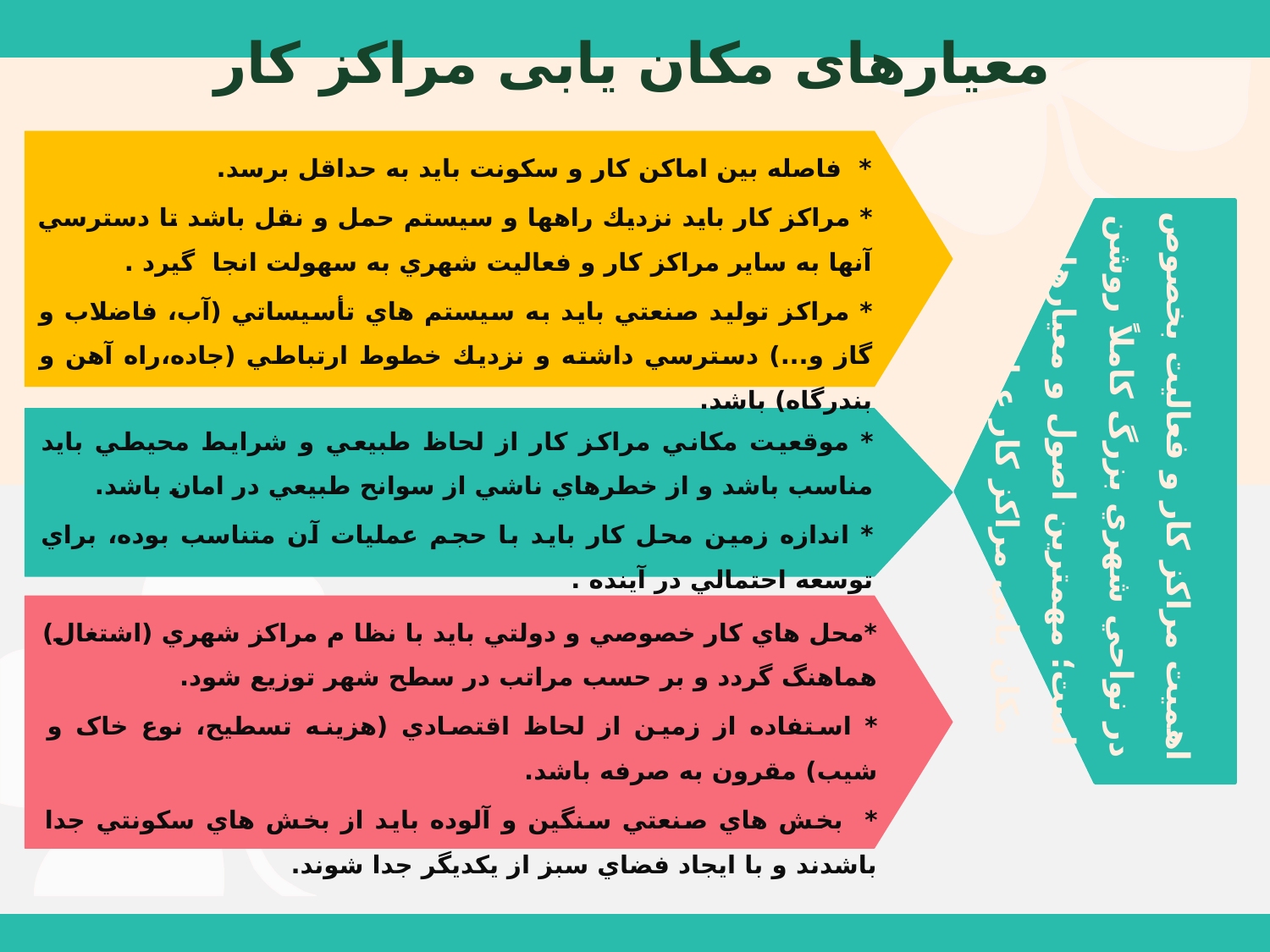

معیارهای مکان یابی مراکز کار

*  فاصله بین اماكن كار و سكونت بايد به حداقل برسد.
* مراكز كار بايد نزديك راهها و سیستم حمل و نقل باشد تا دسترسي آنها به ساير مراكز كار و فعالیت شهري به سهولت انجا  گیرد .
* مراكز تولید صنعتي بايد به سیستم هاي تأسیساتي (آب، فاضلاب و گاز و...) دسترسي داشته و نزديك خطوط ارتباطي (جاده،راه آهن و بندرگاه) باشد.

اهمیت مراكز كار و فعالیت بخصوص در نواحي شهري بزرگ كاملاً روشن است؛ مهمترين اصول و معیارهاي مكان یابي مراكز كار عبارتند از:
* موقعیت مكاني مراكز كار از لحاظ طبیعي و شرايط محیطي بايد مناسب باشد و از خطرهاي ناشي از سوانح طبیعي در امان باشد.
* اندازه زمین محل كار بايد با حجم عملیات آن متناسب بوده، براي توسعه احتمالي در آينده .

*محل هاي كار خصوصي و دولتي بايد با نظا م مراكز شهري (اشتغال) هماهنگ گردد و بر حسب مراتب در سطح شهر توزيع شود.
* استفاده از زمین از لحاظ اقتصادي (هزينه تسطیح، نوع خاک و شیب) مقرون به صرفه باشد.
*  بخش هاي صنعتي سنگین و آلوده بايد از بخش هاي سكونتي جدا باشدند و با ايجاد فضاي سبز از يكديگر جدا شوند.